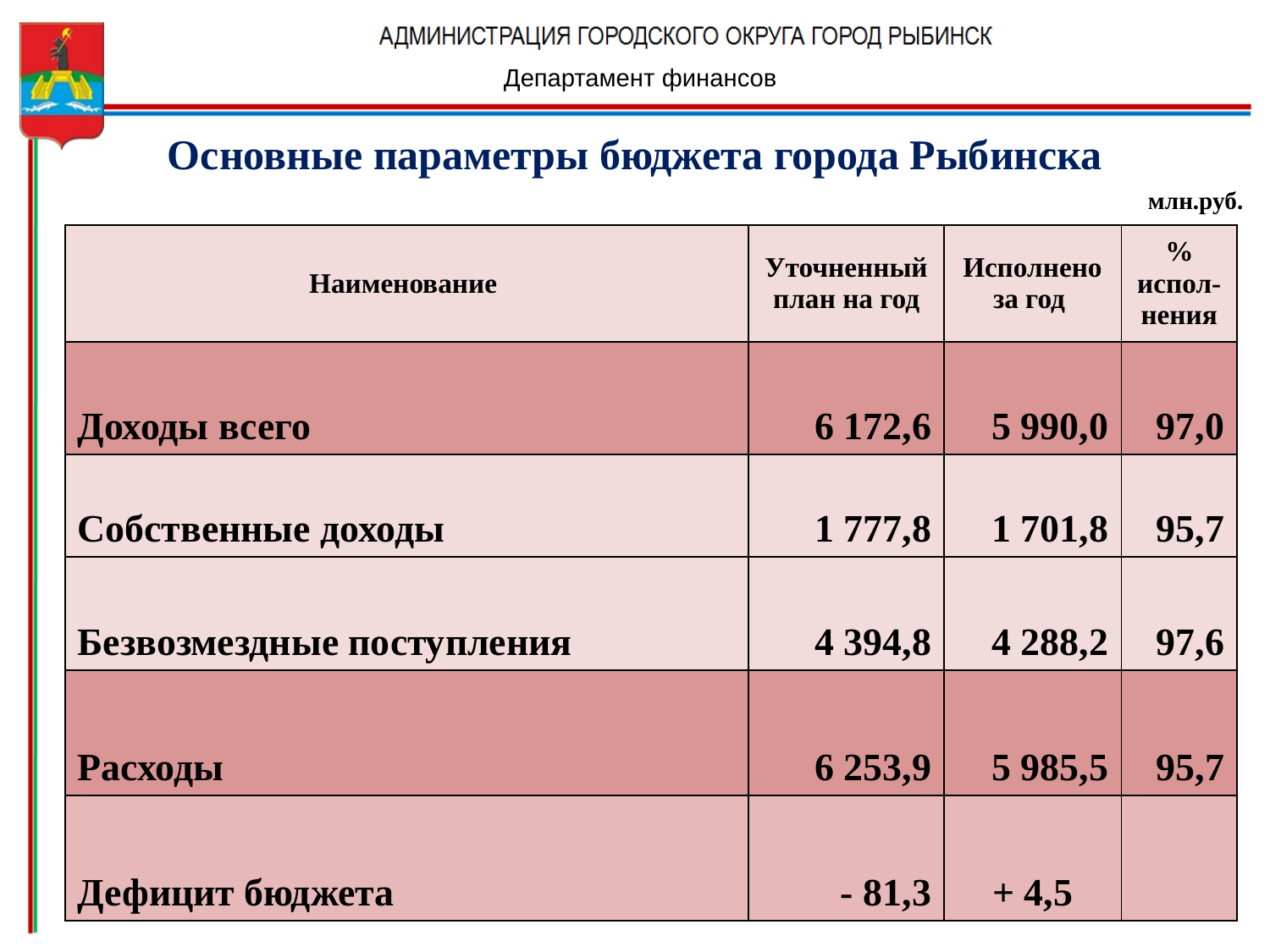

Департамент финансов
# Основные параметры бюджета города Рыбинска
млн.руб.
| Наименование | Уточненный план на год | Исполнено за год | % испол- нения |
| --- | --- | --- | --- |
| Доходы всего | 6 172,6 | 5 990,0 | 97,0 |
| Собственные доходы | 1 777,8 | 1 701,8 | 95,7 |
| Безвозмездные поступления | 4 394,8 | 4 288,2 | 97,6 |
| Расходы | 6 253,9 | 5 985,5 | 95,7 |
| Дефицит бюджета | - 81,3 | + 4,5 |  |